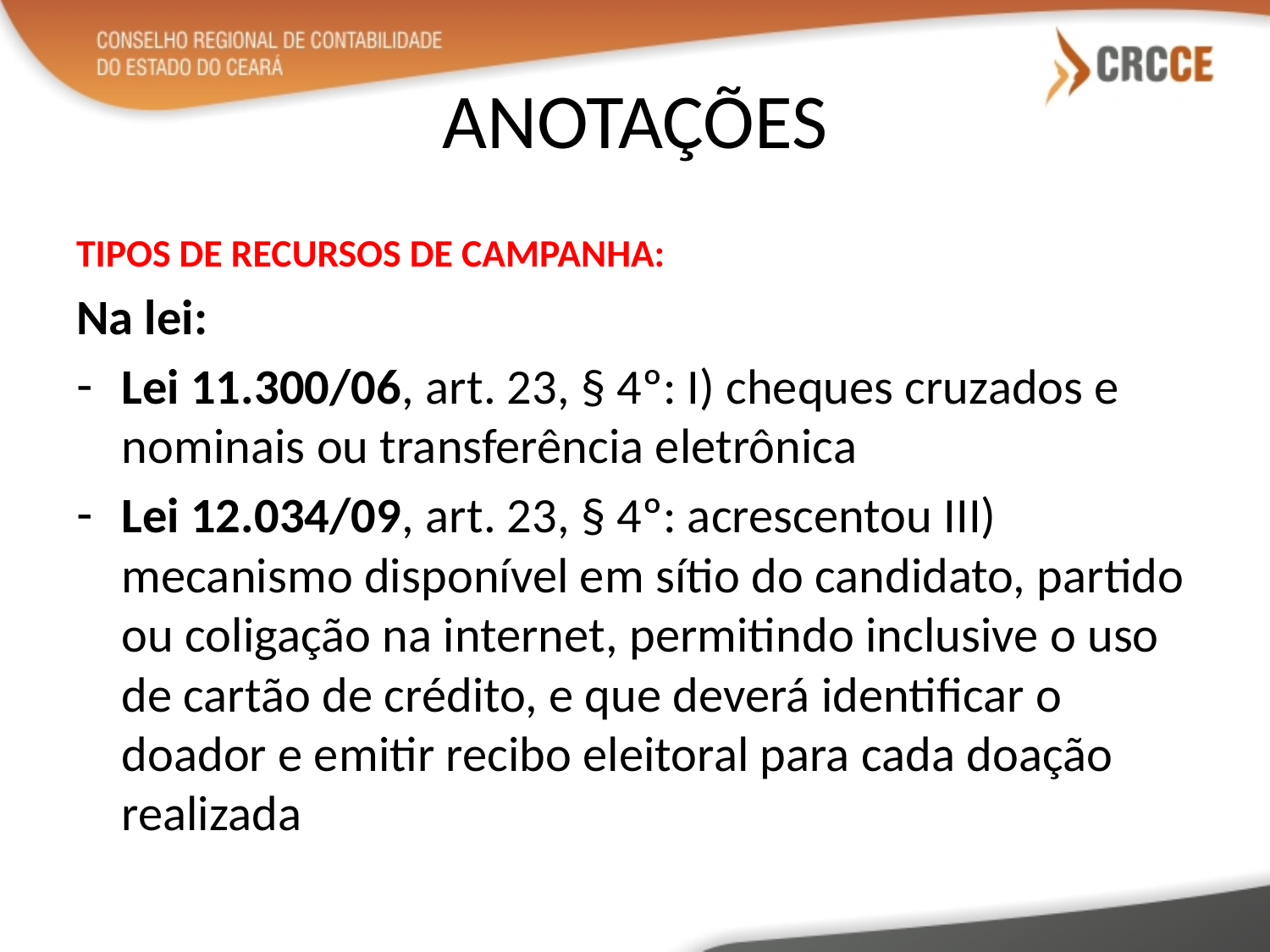

# ANOTAÇÕES
TIPOS DE RECURSOS DE CAMPANHA:
Na lei:
Lei 11.300/06, art. 23, § 4º: I) cheques cruzados e nominais ou transferência eletrônica
Lei 12.034/09, art. 23, § 4º: acrescentou III) mecanismo disponível em sítio do candidato, partido ou coligação na internet, permitindo inclusive o uso de cartão de crédito, e que deverá identificar o doador e emitir recibo eleitoral para cada doação realizada